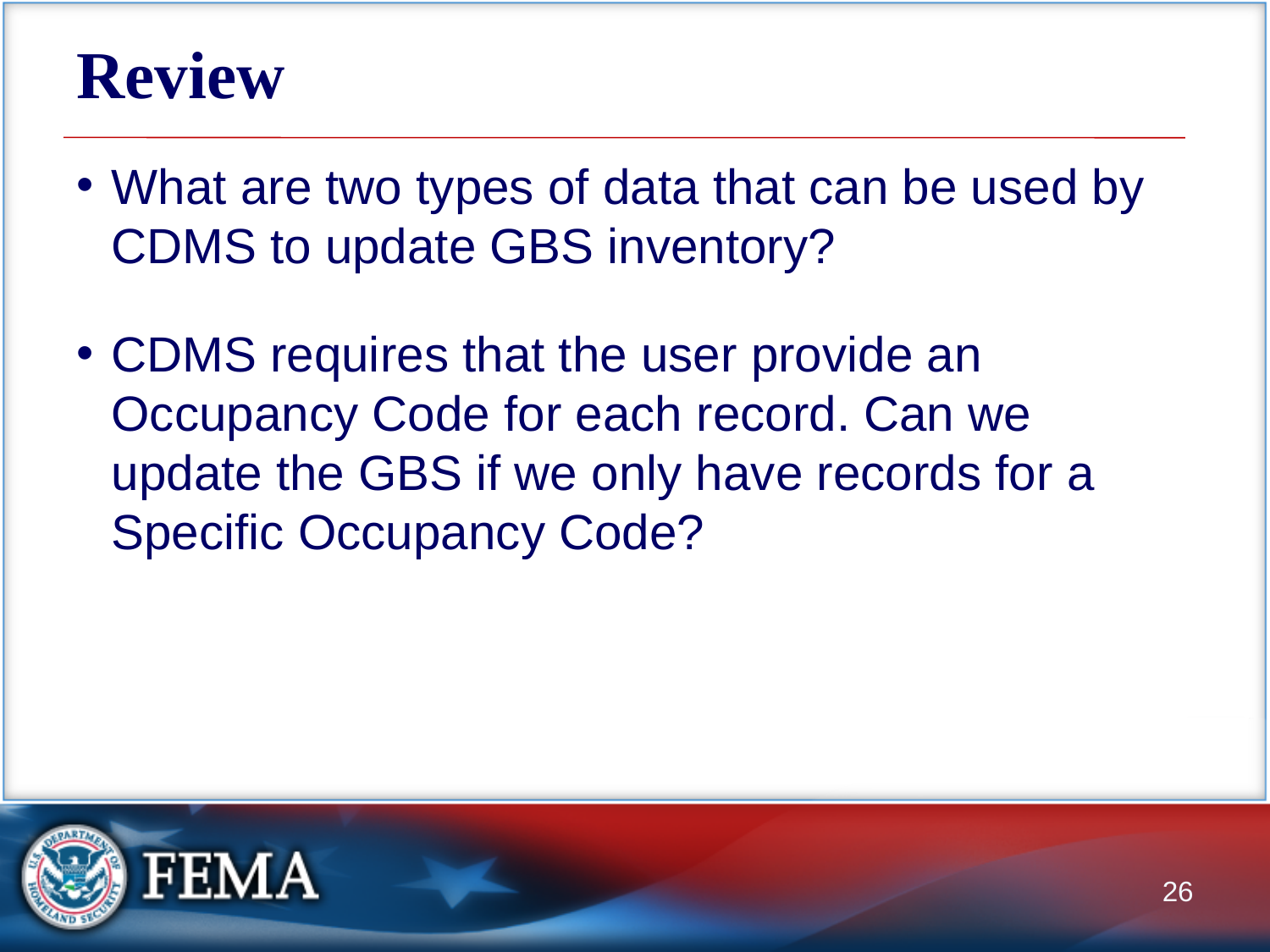

# Review
What are two types of data that can be used by CDMS to update GBS inventory?
CDMS requires that the user provide an Occupancy Code for each record. Can we update the GBS if we only have records for a Specific Occupancy Code?
26